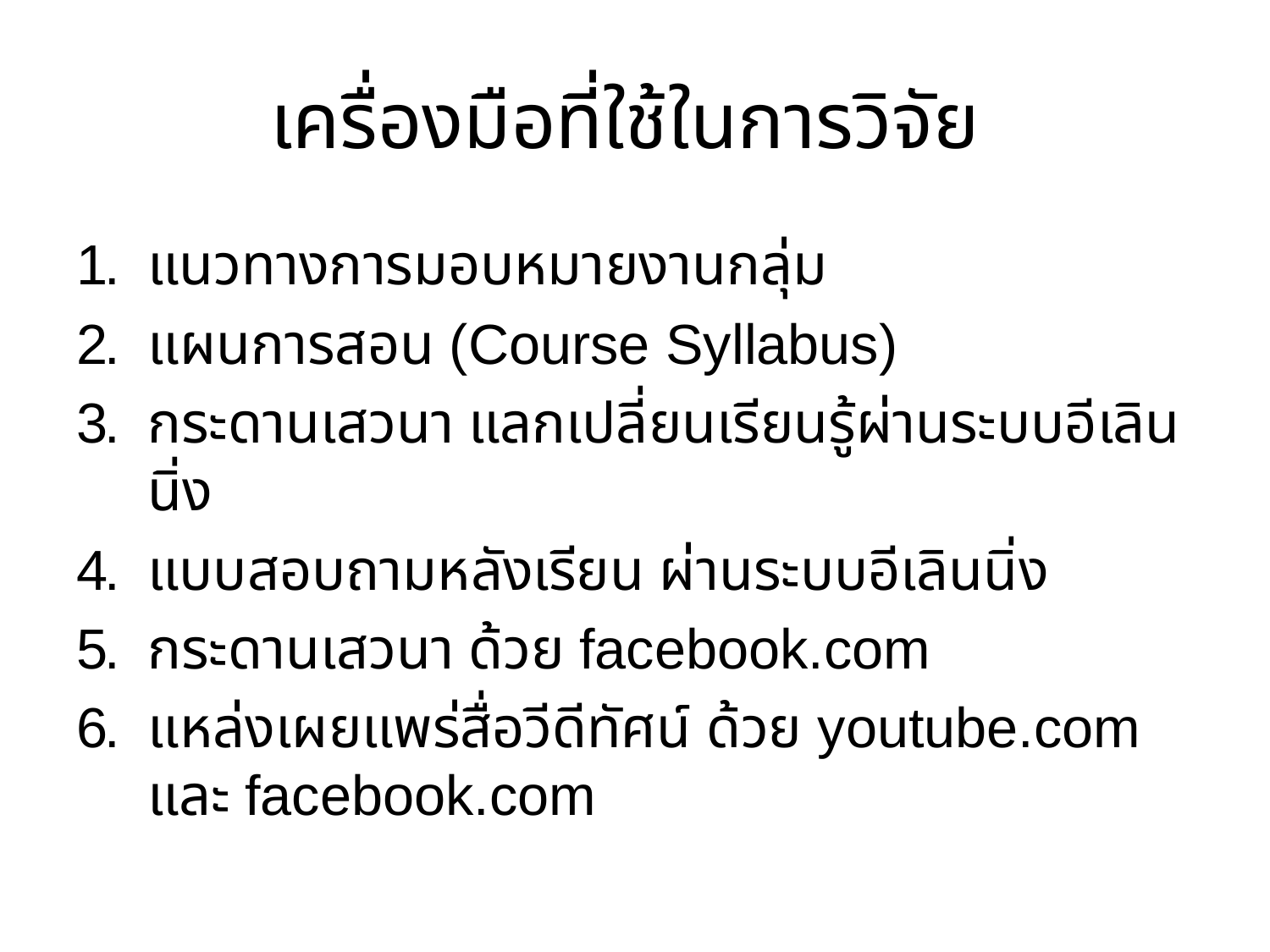

# เครื่องมือที่ใช้ในการวิจัย
แนวทางการมอบหมายงานกลุ่ม
แผนการสอน (Course Syllabus)
กระดานเสวนา แลกเปลี่ยนเรียนรู้ผ่านระบบอีเลินนิ่ง
แบบสอบถามหลังเรียน ผ่านระบบอีเลินนิ่ง
กระดานเสวนา ด้วย facebook.com
แหล่งเผยแพร่สื่อวีดีทัศน์ ด้วย youtube.com และ facebook.com